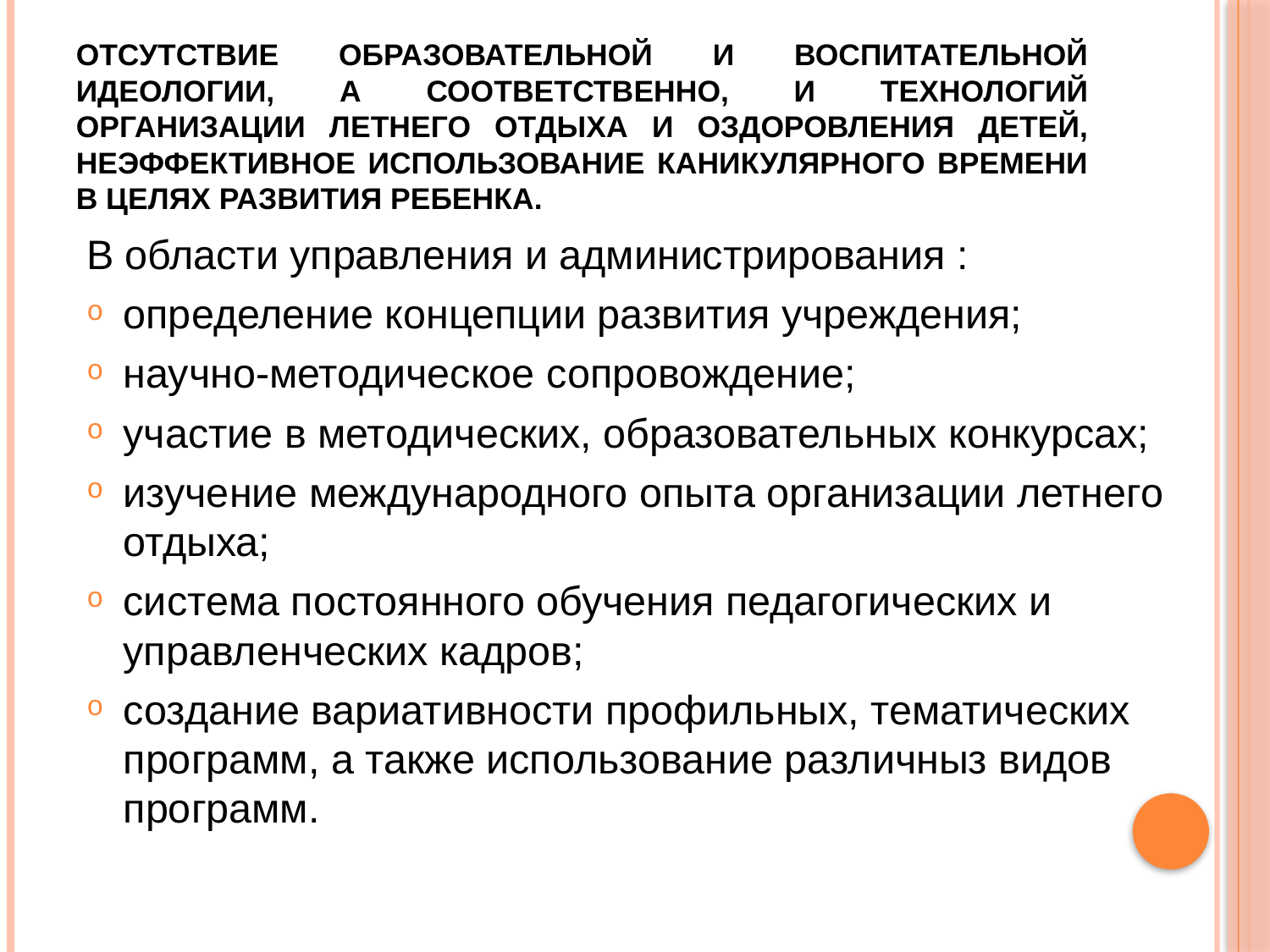

# Отсутствие образовательной и воспитательной идеологии, а соответственно, и технологий организации летнего отдыха и оздоровления детей, неэффективное использование каникулярного времени в целях развития ребенка.
В области управления и администрирования :
определение концепции развития учреждения;
научно-методическое сопровождение;
участие в методических, образовательных конкурсах;
изучение международного опыта организации летнего отдыха;
система постоянного обучения педагогических и управленческих кадров;
создание вариативности профильных, тематических программ, а также использование различныз видов программ.